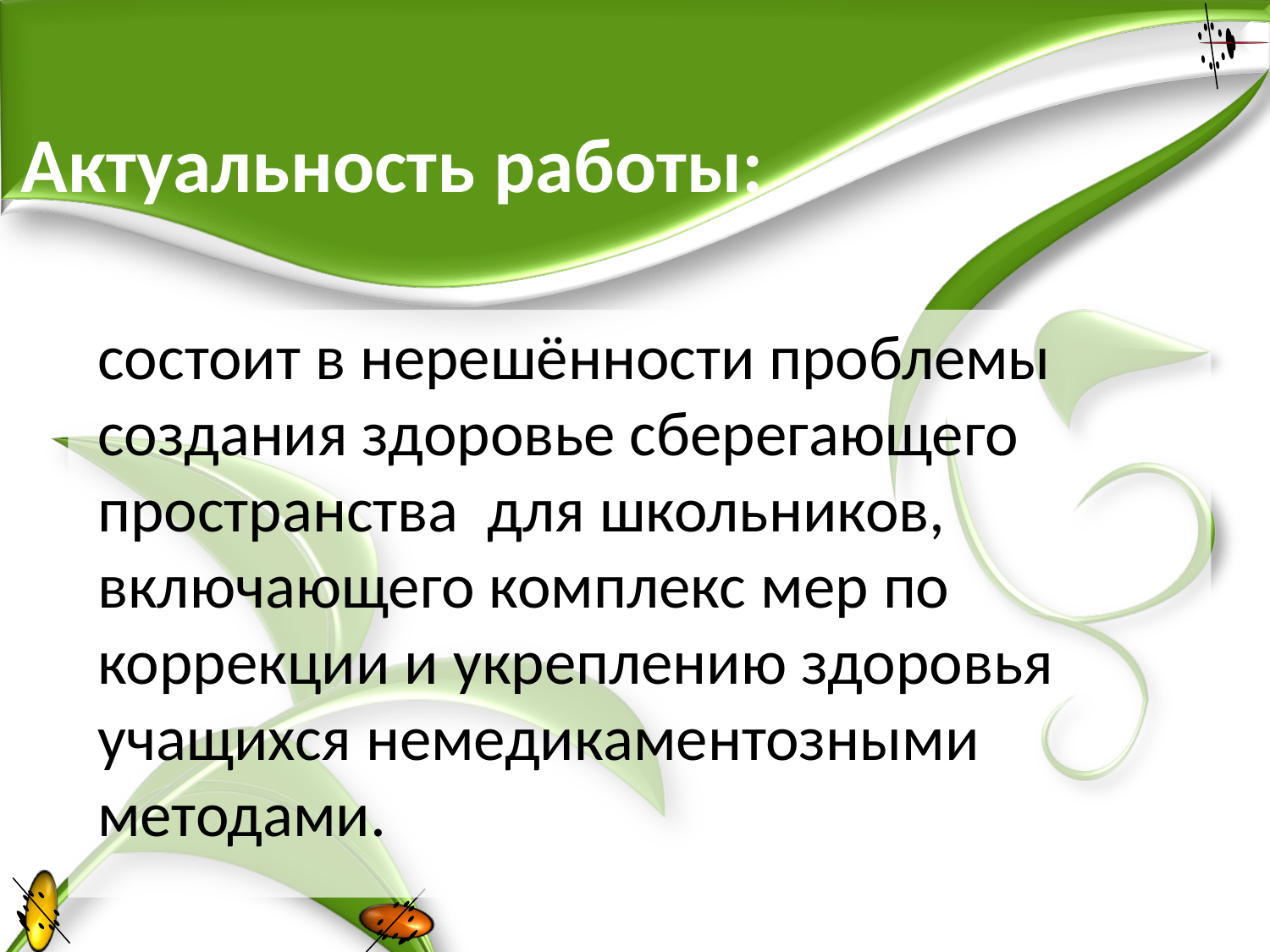

# Актуальность работы:
состоит в нерешённости проблемы создания здоровье сберегающего пространства  для школьников, включающего комплекс мер по коррекции и укреплению здоровья учащихся немедикаментозными методами.